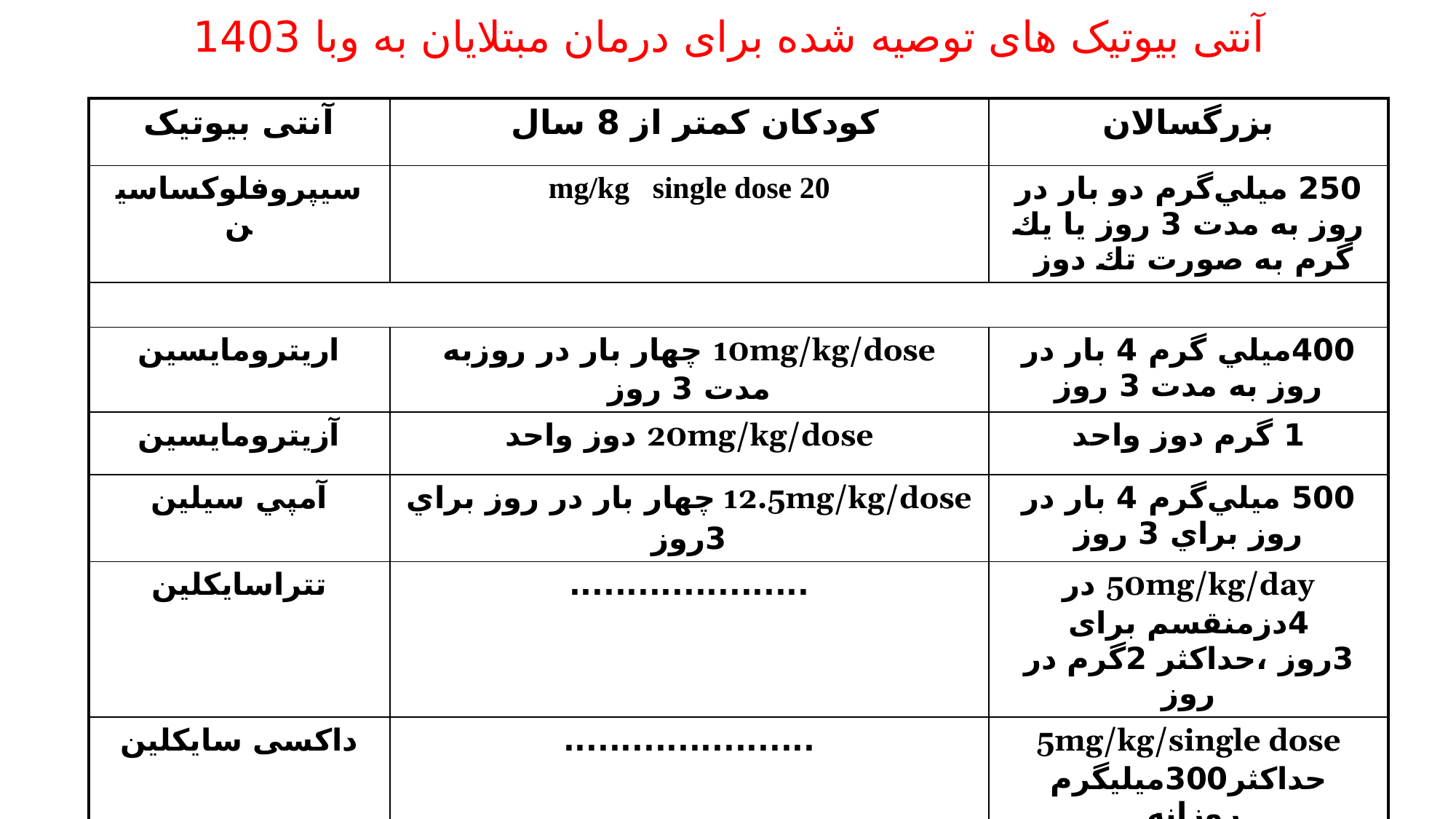

# آنتی بیوتیک های توصیه شده برای درمان مبتلایان به وبا 1403
| آنتی بیوتیک | کودکان كمتر از 8 سال | بزرگسالان |
| --- | --- | --- |
| سيپروفلوكساسين | mg/kg single dose 20 | 250 ميلي‌گرم دو بار در روز به مدت 3 روز يا يك گرم به صورت تك دوز |
|  |  |  |
| اریترومایسین | 10mg/kg/dose چهار بار در روزبه مدت 3 روز | 400ميلي گرم 4 بار در روز به مدت 3 روز |
| آزيترومايسين | 20mg/kg/dose دوز واحد | 1 گرم دوز واحد |
| آمپي سيلين | 12.5mg/kg/dose چهار بار در روز براي 3روز | 500 ميلي‌گرم 4 بار در روز براي 3 روز |
| تتراسایکلین | ..................... | 50mg/kg/day در 4دزمنقسم برای 3روز ،حداکثر 2گرم در روز |
| داکسی سایکلین | ...................... | 5mg/kg/single dose حداکثر300میلیگرم روزانه |